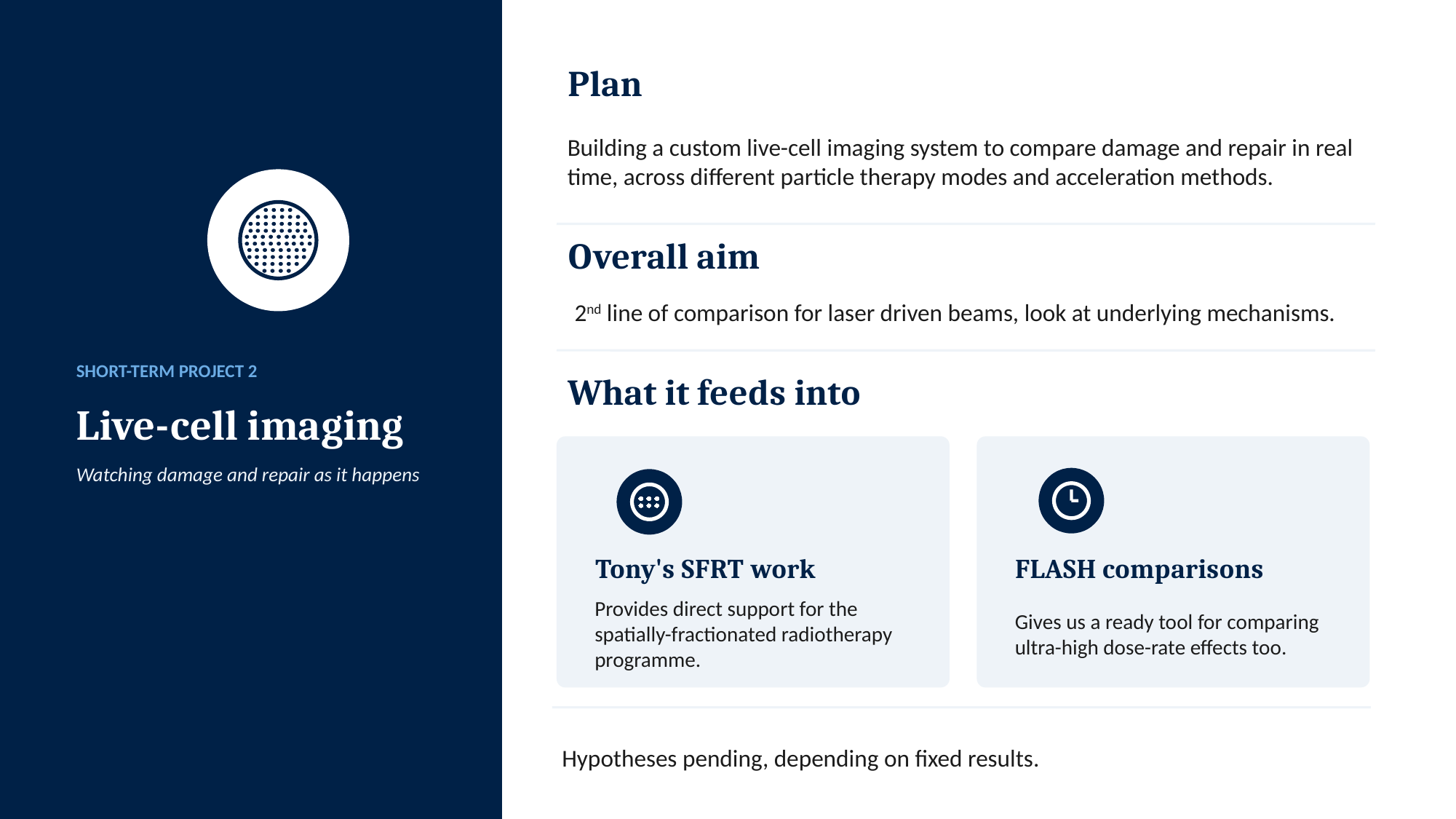

Plan
Building a custom live-cell imaging system to compare damage and repair in real time, across different particle therapy modes and acceleration methods.

Overall aim
2nd line of comparison for laser driven beams, look at underlying mechanisms.

SHORT-TERM PROJECT 2
Live-cell imaging
What it feeds into
Watching damage and repair as it happens

Tony's SFRT work
FLASH comparisons
Provides direct support for the spatially-fractionated radiotherapy programme.
Gives us a ready tool for comparing ultra-high dose-rate effects too.
Hypotheses pending, depending on fixed results.